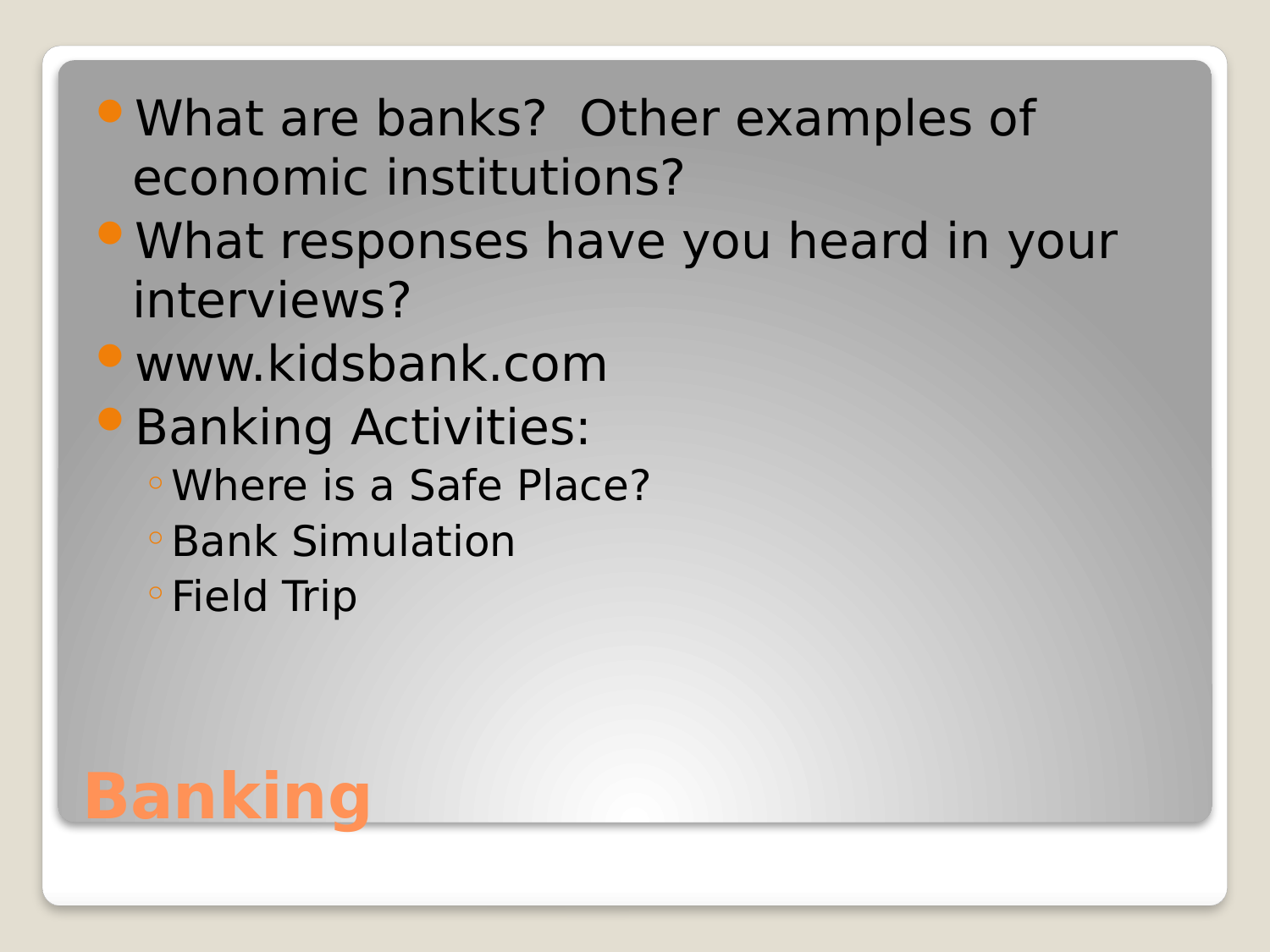

What are banks?  Other examples of economic institutions?
What responses have you heard in your interviews?
www.kidsbank.com
Banking Activities:
Where is a Safe Place?
Bank Simulation
Field Trip

# Banking